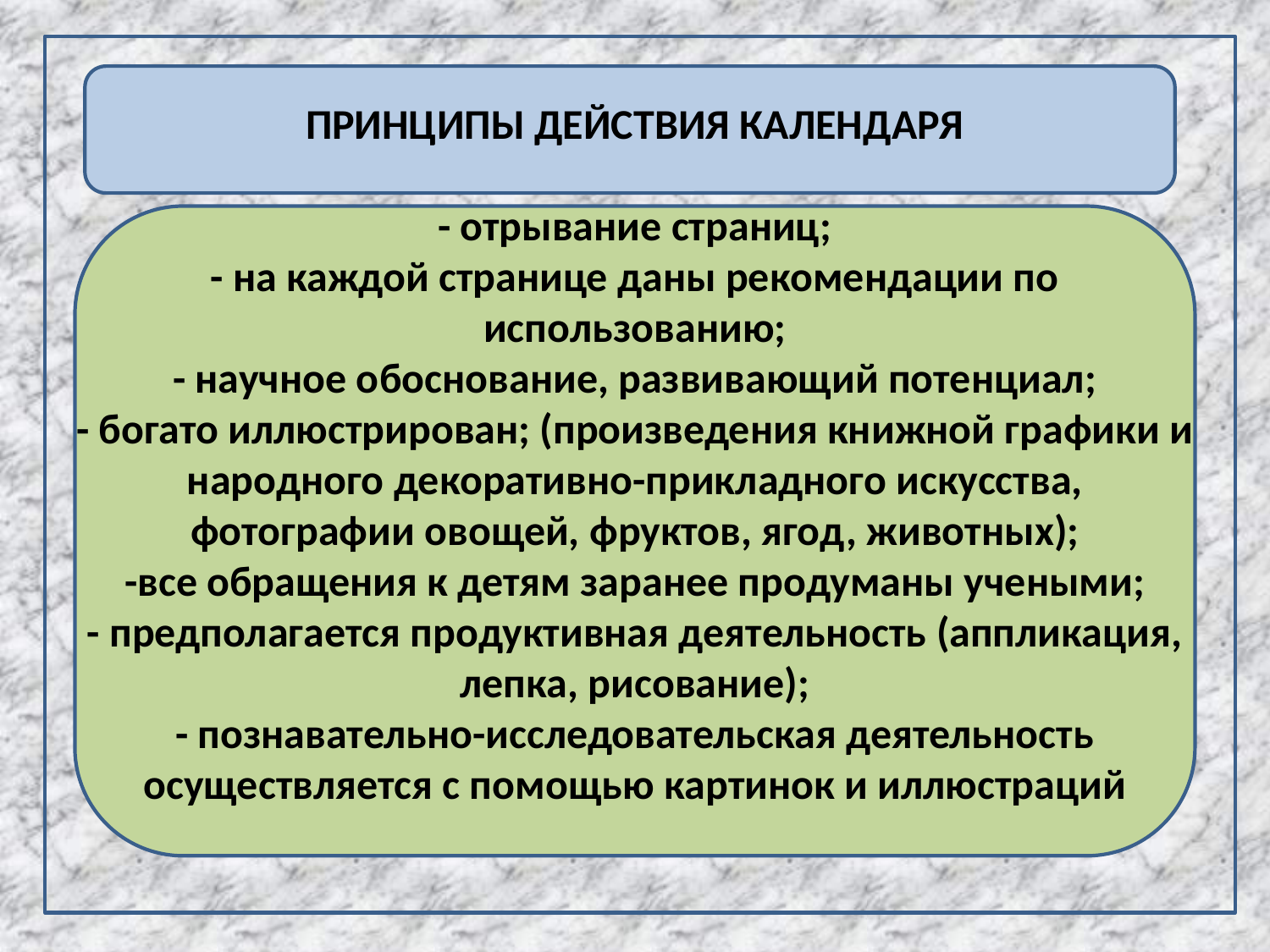

# ПРИНЦИПЫ ДЕЙСТВИЯ КАЛЕНДАРЯ - отрывание страниц; - на каждой странице даны рекомендации по использованию; - научное обоснование, развивающий потенциал; - богато иллюстрирован; (произведения книжной графики и народного декоративно-прикладного искусства, фотографии овощей, фруктов, ягод, животных); -все обращения к детям заранее продуманы учеными; - предполагается продуктивная деятельность (аппликация, лепка, рисование); - познавательно-исследовательская деятельность осуществляется с помощью картинок и иллюстраций